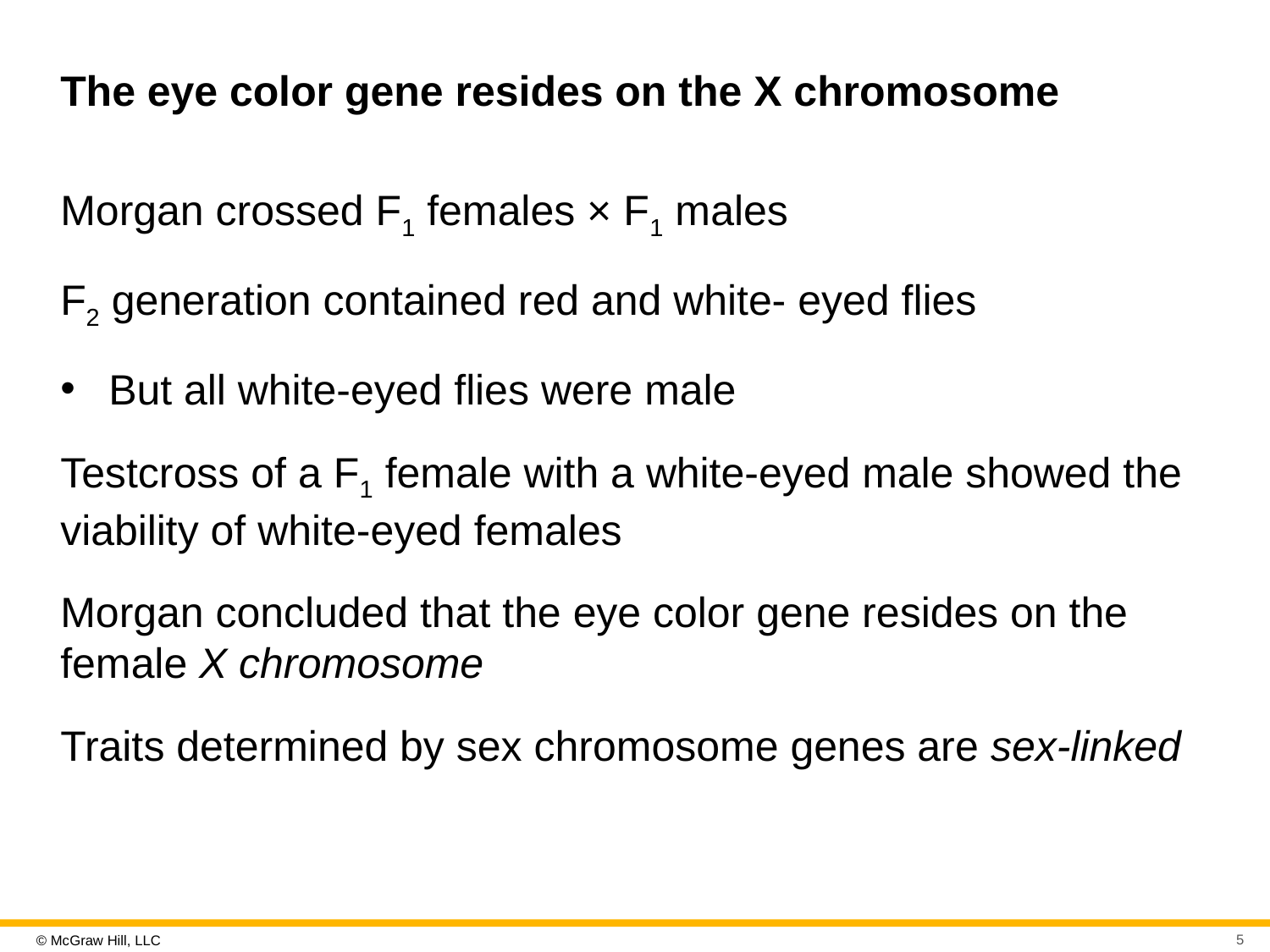

# The eye color gene resides on the X chromosome
Morgan crossed F1 females × F1 males
F2 generation contained red and white- eyed flies
But all white-eyed flies were male
Testcross of a F1 female with a white-eyed male showed the viability of white-eyed females
Morgan concluded that the eye color gene resides on the female X chromosome
Traits determined by sex chromosome genes are sex-linked
5